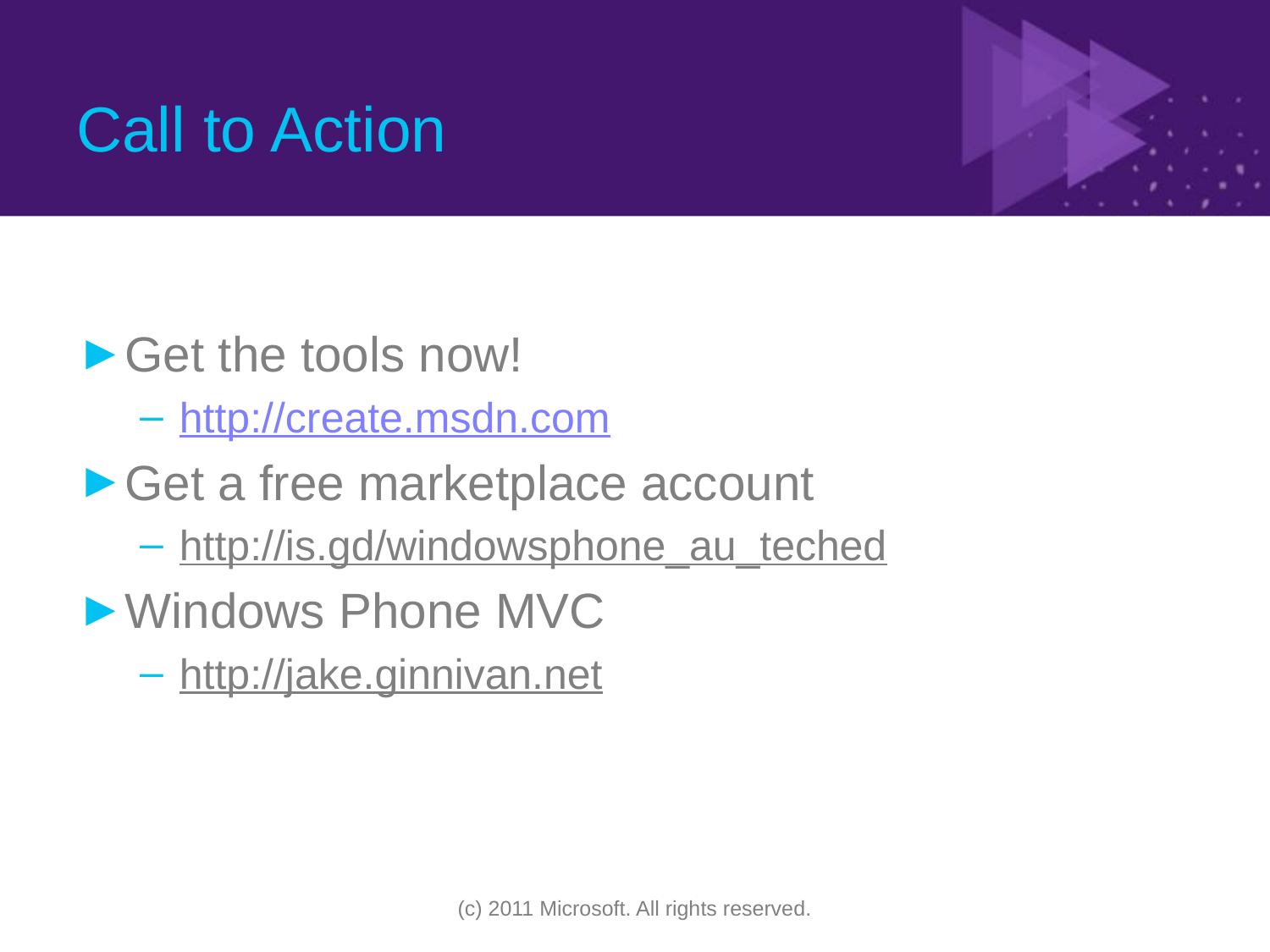

# Call to Action
Get the tools now!
http://create.msdn.com
Get a free marketplace account
http://is.gd/windowsphone_au_teched
Windows Phone MVC
http://jake.ginnivan.net
(c) 2011 Microsoft. All rights reserved.